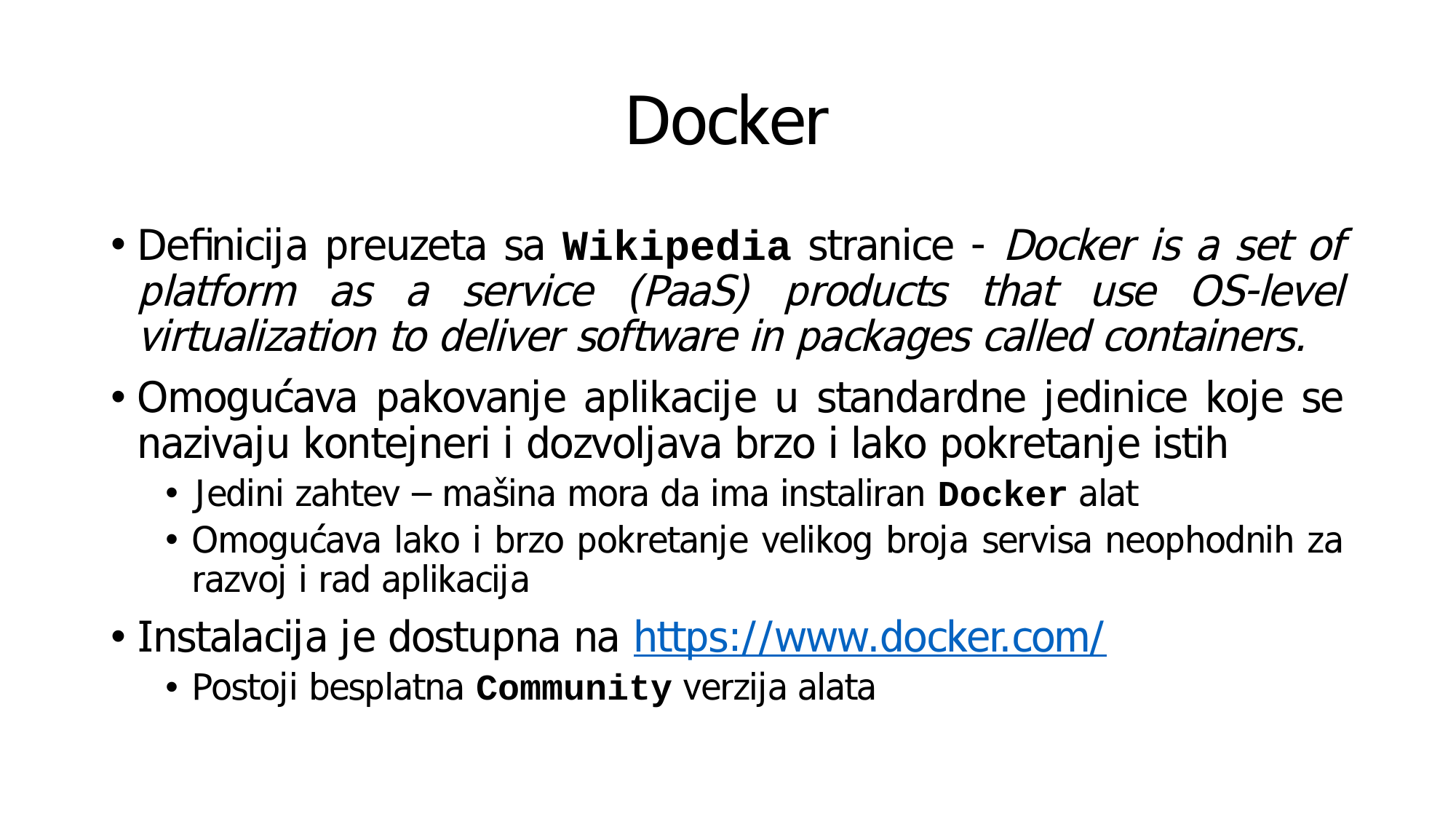

# Docker
Definicija preuzeta sa Wikipedia stranice - Docker is a set of platform as a service (PaaS) products that use OS-level virtualization to deliver software in packages called containers.
Omogućava pakovanje aplikacije u standardne jedinice koje se nazivaju kontejneri i dozvoljava brzo i lako pokretanje istih
Jedini zahtev – mašina mora da ima instaliran Docker alat
Omogućava lako i brzo pokretanje velikog broja servisa neophodnih za razvoj i rad aplikacija
Instalacija je dostupna na https://www.docker.com/
Postoji besplatna Community verzija alata